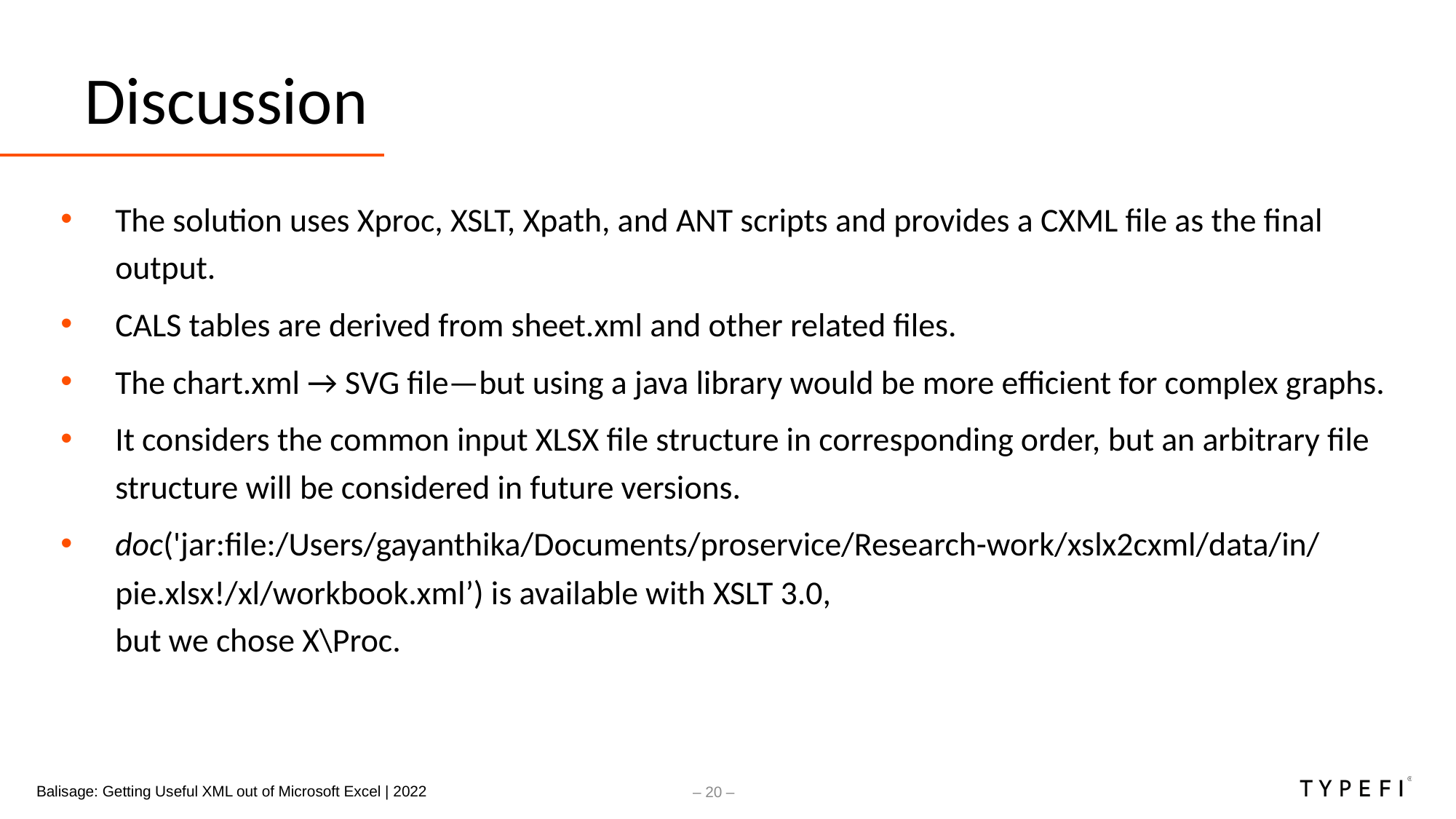

Discussion
The solution uses Xproc, XSLT, Xpath, and ANT scripts and provides a CXML file as the final output.
CALS tables are derived from sheet.xml and other related files.
The chart.xml → SVG file—but using a java library would be more efficient for complex graphs.
It considers the common input XLSX file structure in corresponding order, but an arbitrary file structure will be considered in future versions.
doc('jar:file:/Users/gayanthika/Documents/proservice/Research-work/xslx2cxml/data/in/pie.xlsx!/xl/workbook.xml’) is available with XSLT 3.0,
but we chose X\Proc.
– 20 –